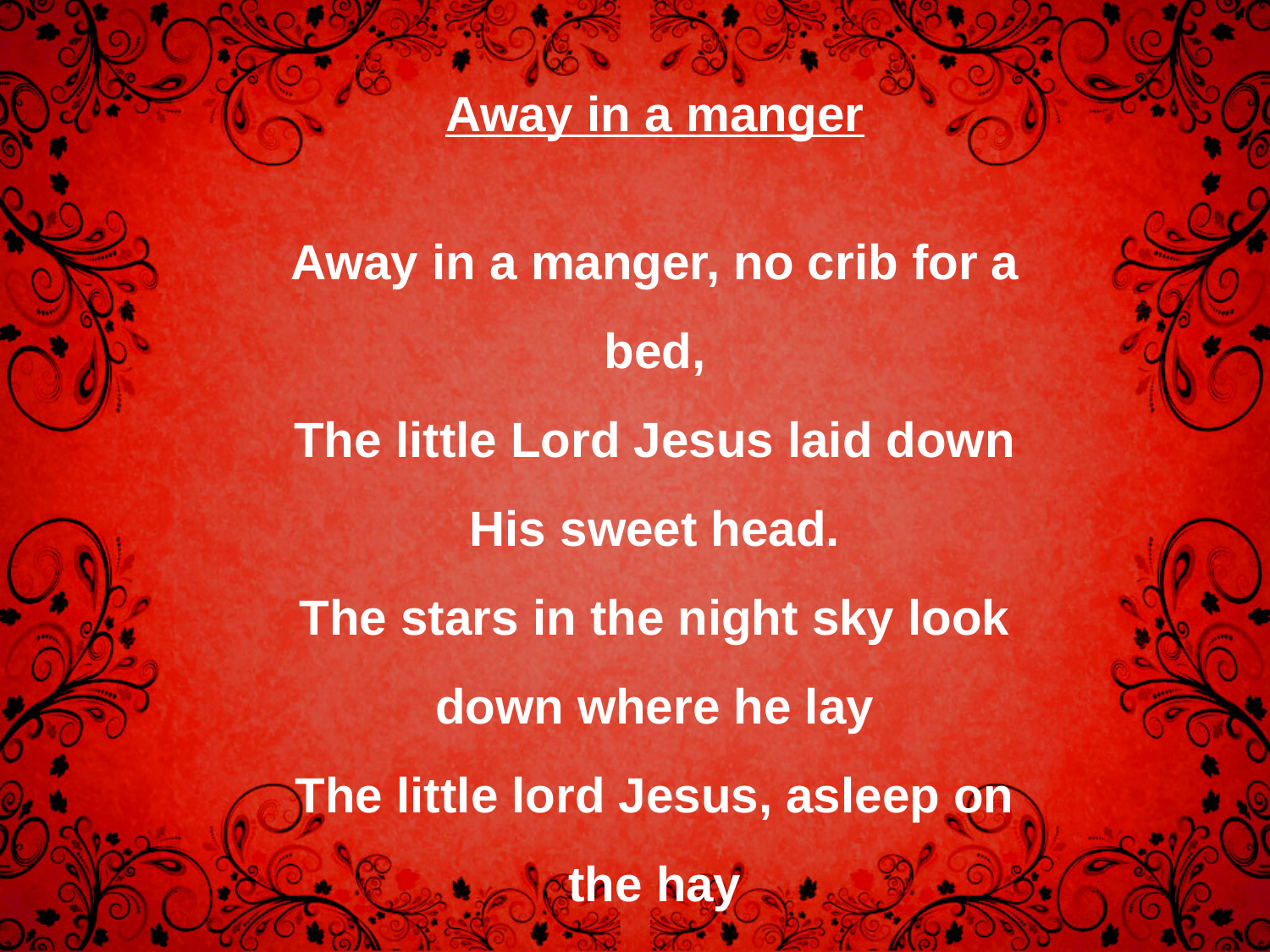

Away in a manger
Away in a manger, no crib for a bed,
The little Lord Jesus laid down His sweet head.
The stars in the night sky look down where he lay
The little lord Jesus, asleep on the hay